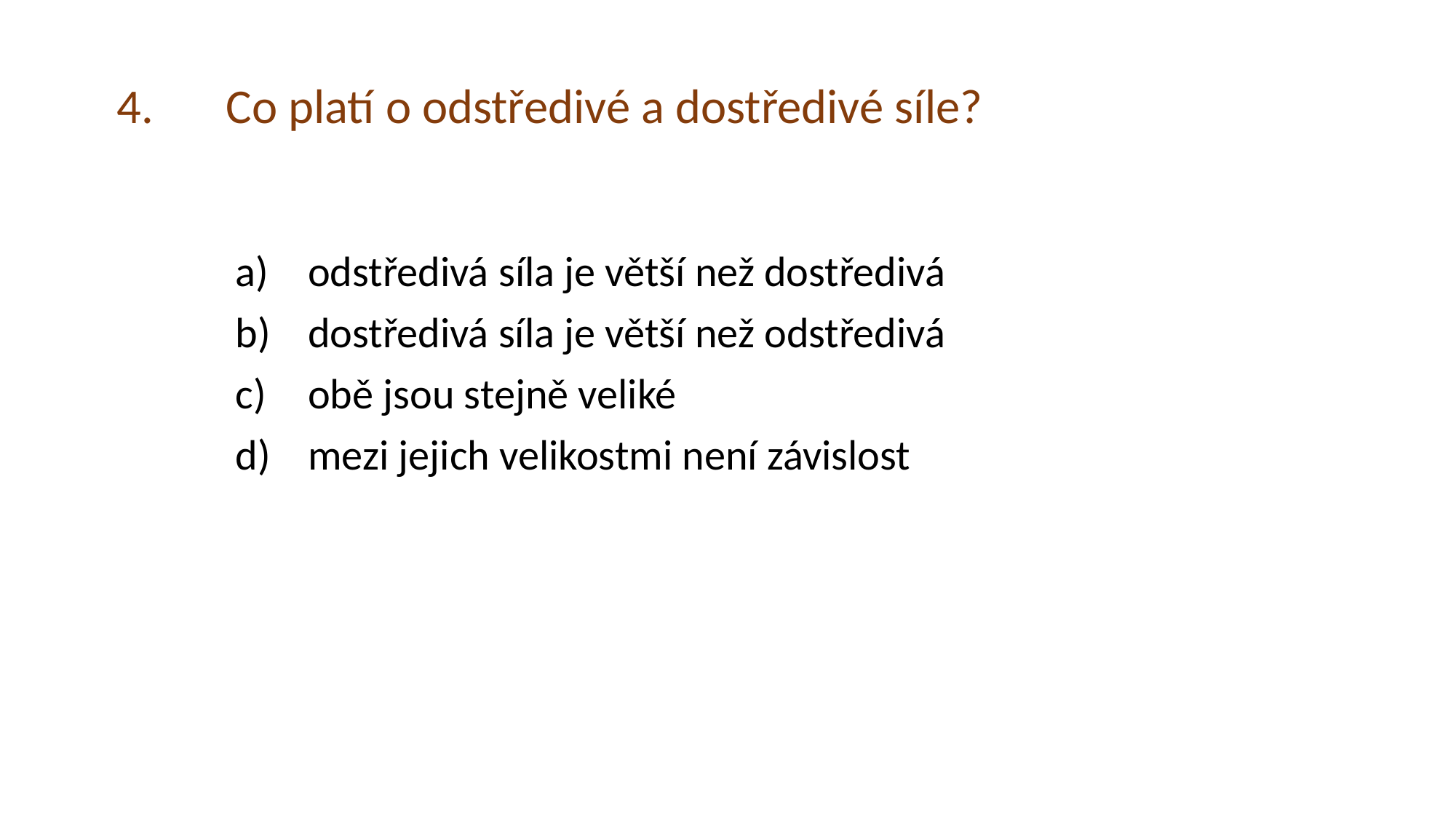

# 4.	Co platí o odstředivé a dostředivé síle?
odstředivá síla je větší než dostředivá
dostředivá síla je větší než odstředivá
obě jsou stejně veliké
mezi jejich velikostmi není závislost